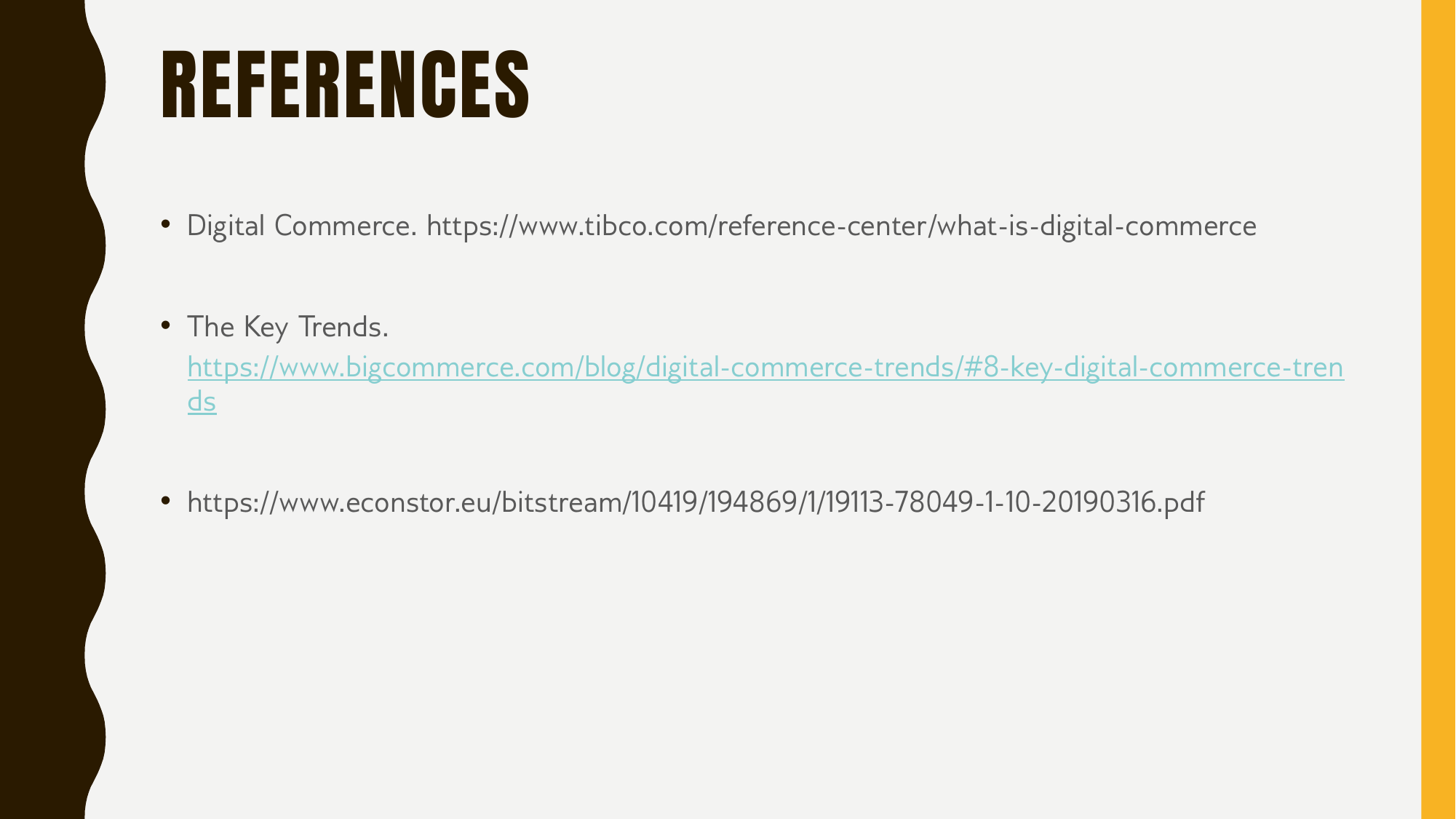

# References
Digital Commerce. https://www.tibco.com/reference-center/what-is-digital-commerce

The Key Trends. https://www.bigcommerce.com/blog/digital-commerce-trends/#8-key-digital-commerce-trends

https://www.econstor.eu/bitstream/10419/194869/1/19113-78049-1-10-20190316.pdf